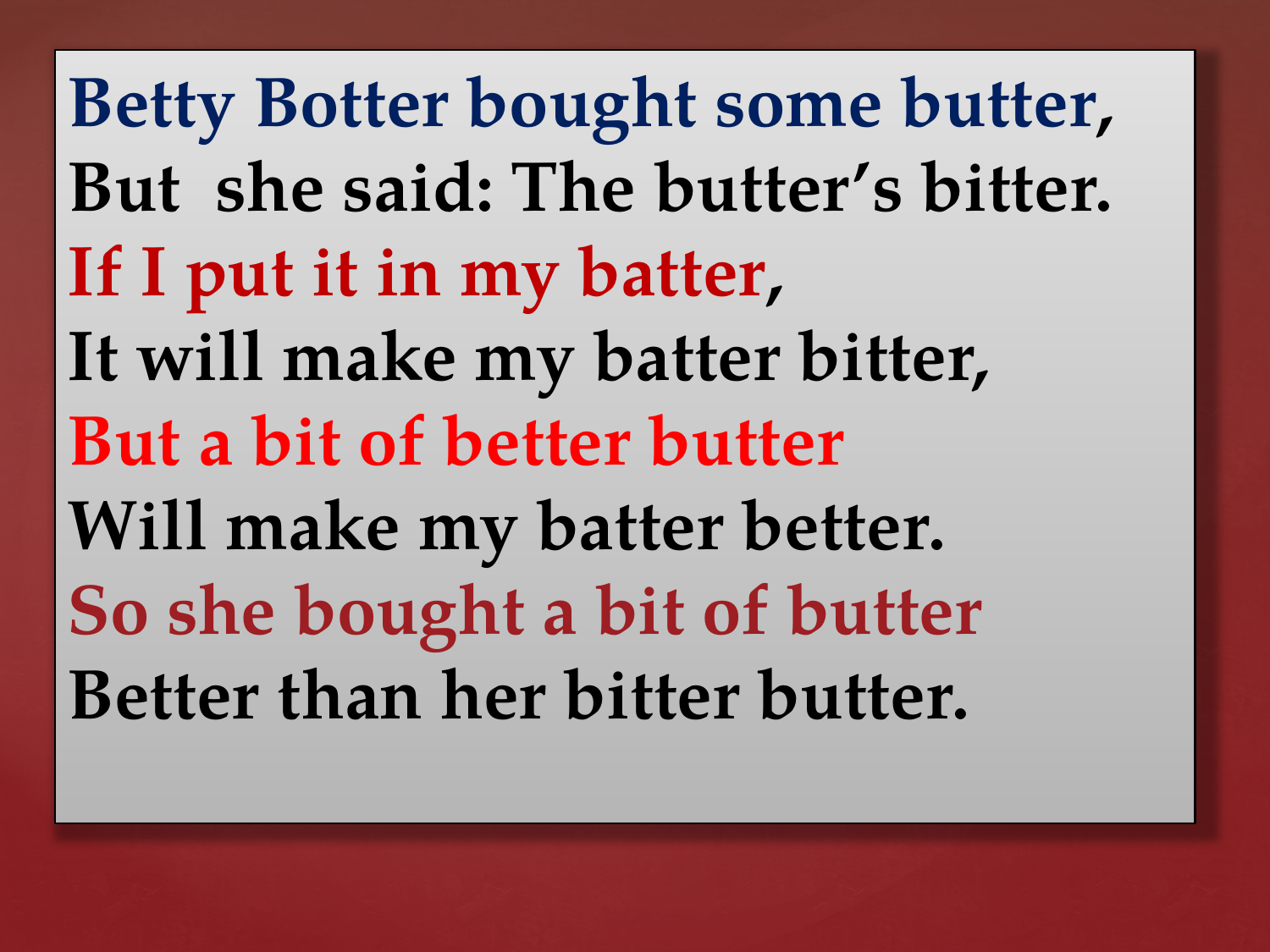

Betty Botter bought some butter,
But  she said: The butter’s bitter.
If I put it in my batter,
It will make my batter bitter,
But a bit of better butter
Will make my batter better.
So she bought a bit of butter
Better than her bitter butter.